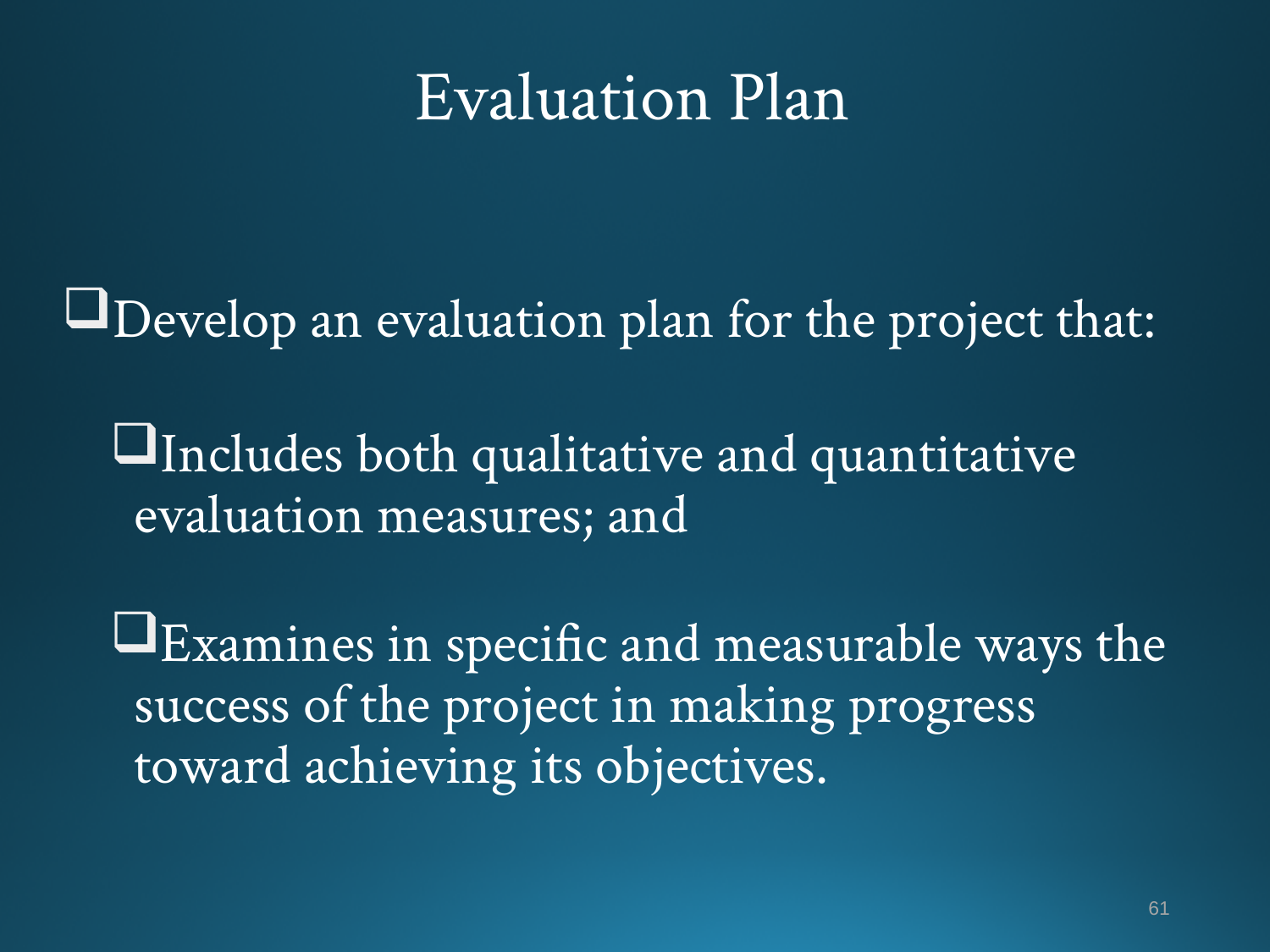

# Evaluation Plan
Develop an evaluation plan for the project that:
Includes both qualitative and quantitative evaluation measures; and
Examines in specific and measurable ways the success of the project in making progress toward achieving its objectives.
61